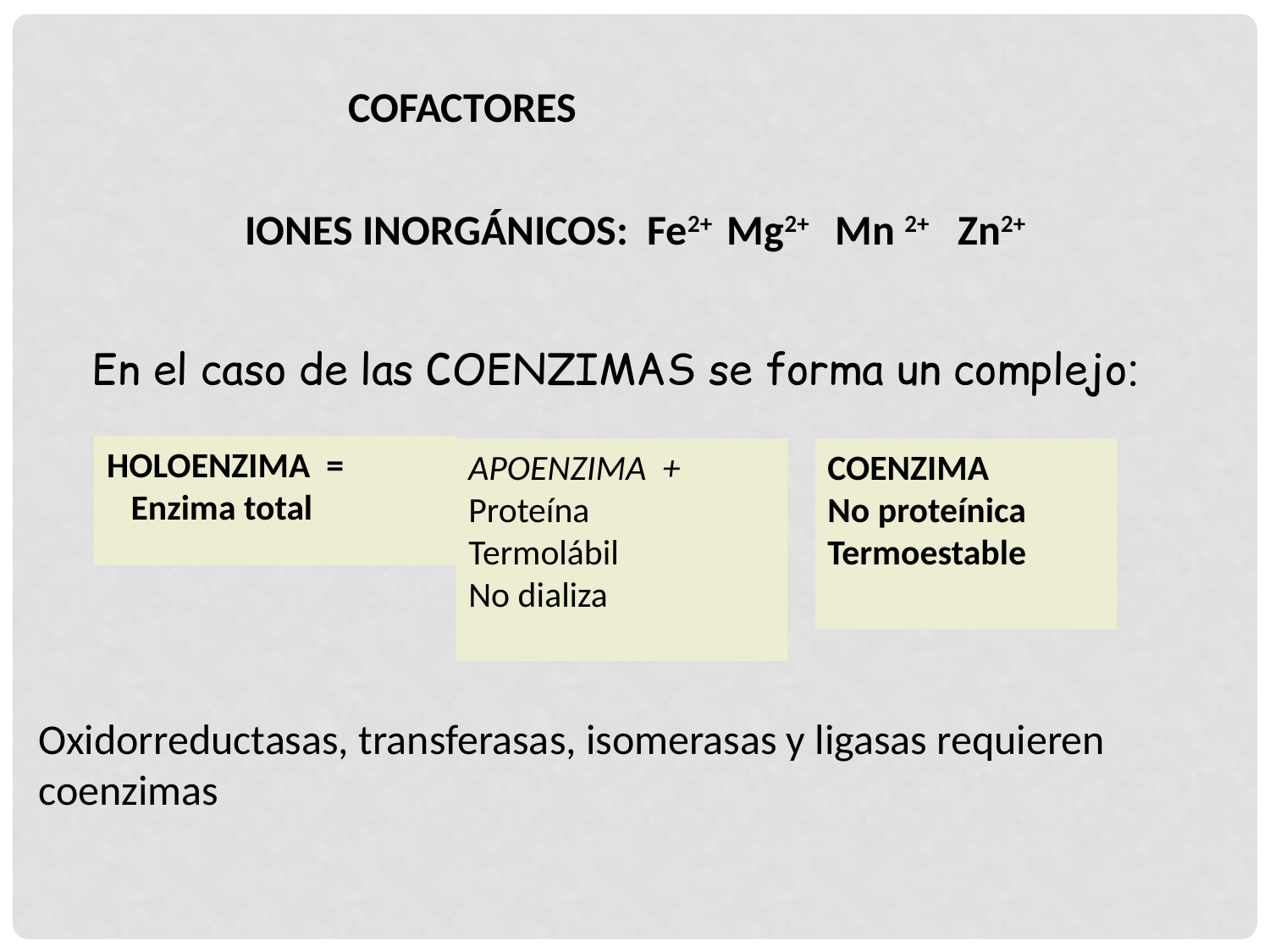

COFACTORES
 IONES INORGÁNICOS:  Fe2+  Mg2+    Mn 2+   Zn2+
En el caso de las COENZIMAS se forma un complejo:
HOLOENZIMA  =
   Enzima total
APOENZIMA  +
Proteína
Termolábil
No dializa
COENZIMA
No proteínica
Termoestable
Oxidorreductasas, transferasas, isomerasas y ligasas requieren coenzimas